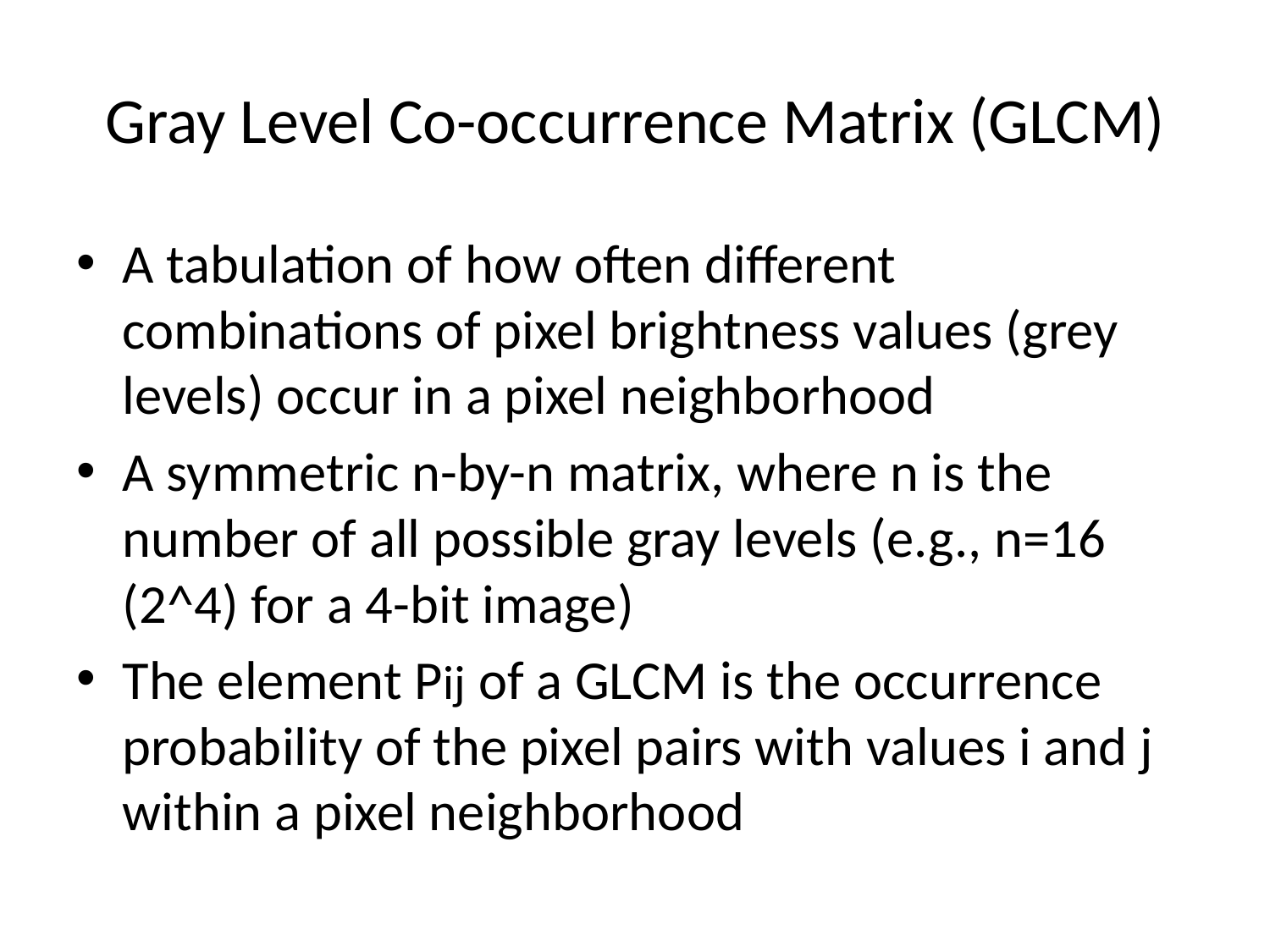

# Gray Level Co-occurrence Matrix (GLCM)
A tabulation of how often different combinations of pixel brightness values (grey levels) occur in a pixel neighborhood
A symmetric n-by-n matrix, where n is the number of all possible gray levels (e.g., n=16 (2^4) for a 4-bit image)
The element Pij of a GLCM is the occurrence probability of the pixel pairs with values i and j within a pixel neighborhood